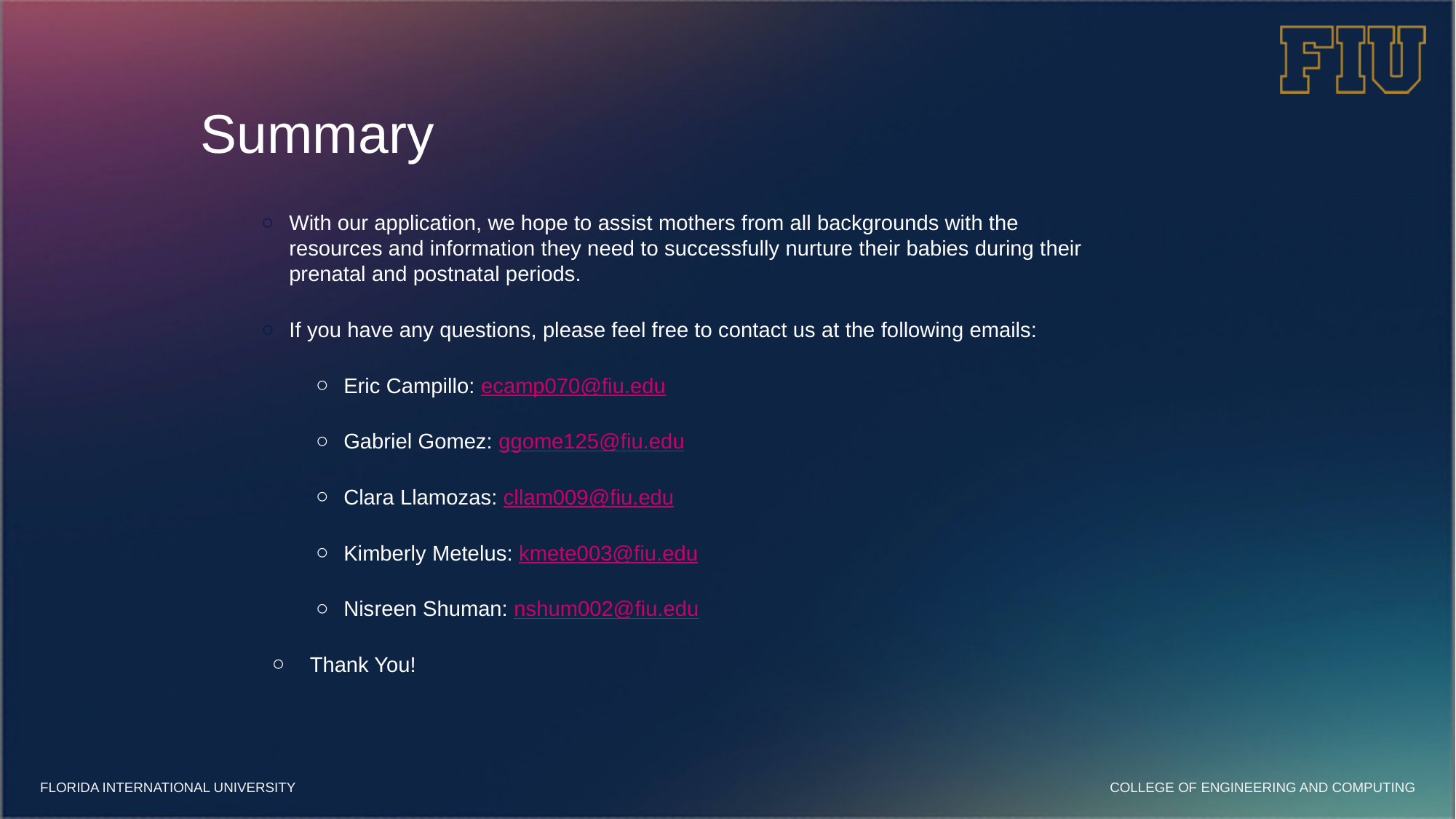

# Summary
With our application, we hope to assist mothers from all backgrounds with the resources and information they need to successfully nurture their babies during their prenatal and postnatal periods.
If you have any questions, please feel free to contact us at the following emails:
Eric Campillo: ecamp070@fiu.edu
Gabriel Gomez: ggome125@fiu.edu
Clara Llamozas: cllam009@fiu.edu
Kimberly Metelus: kmete003@fiu.edu
Nisreen Shuman: nshum002@fiu.edu
Thank You!